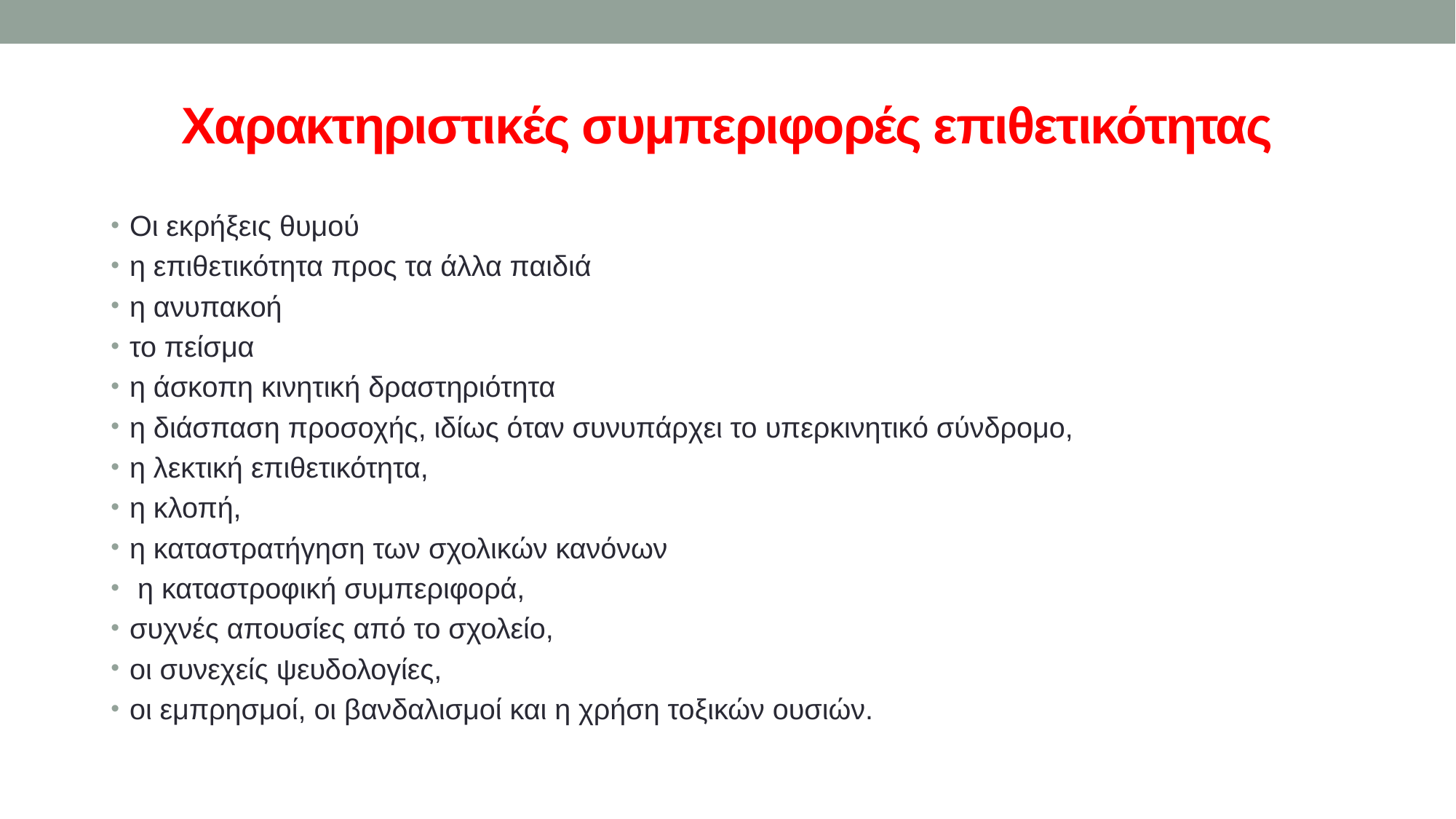

# Χαρακτηριστικές συμπεριφορές επιθετικότητας
Οι εκρήξεις θυμού
η επιθετικότητα προς τα άλλα παιδιά
η ανυπακοή
το πείσμα
η άσκοπη κινητική δραστηριότητα
η διάσπαση προσοχής, ιδίως όταν συνυπάρχει το υπερκινητικό σύνδρομο,
η λεκτική επιθετικότητα,
η κλοπή,
η καταστρατήγηση των σχολικών κανόνων
 η καταστροφική συμπεριφορά,
συχνές απουσίες από το σχολείο,
οι συνεχείς ψευδολογίες,
οι εμπρησμοί, οι βανδαλισμοί και η χρήση τοξικών ουσιών.